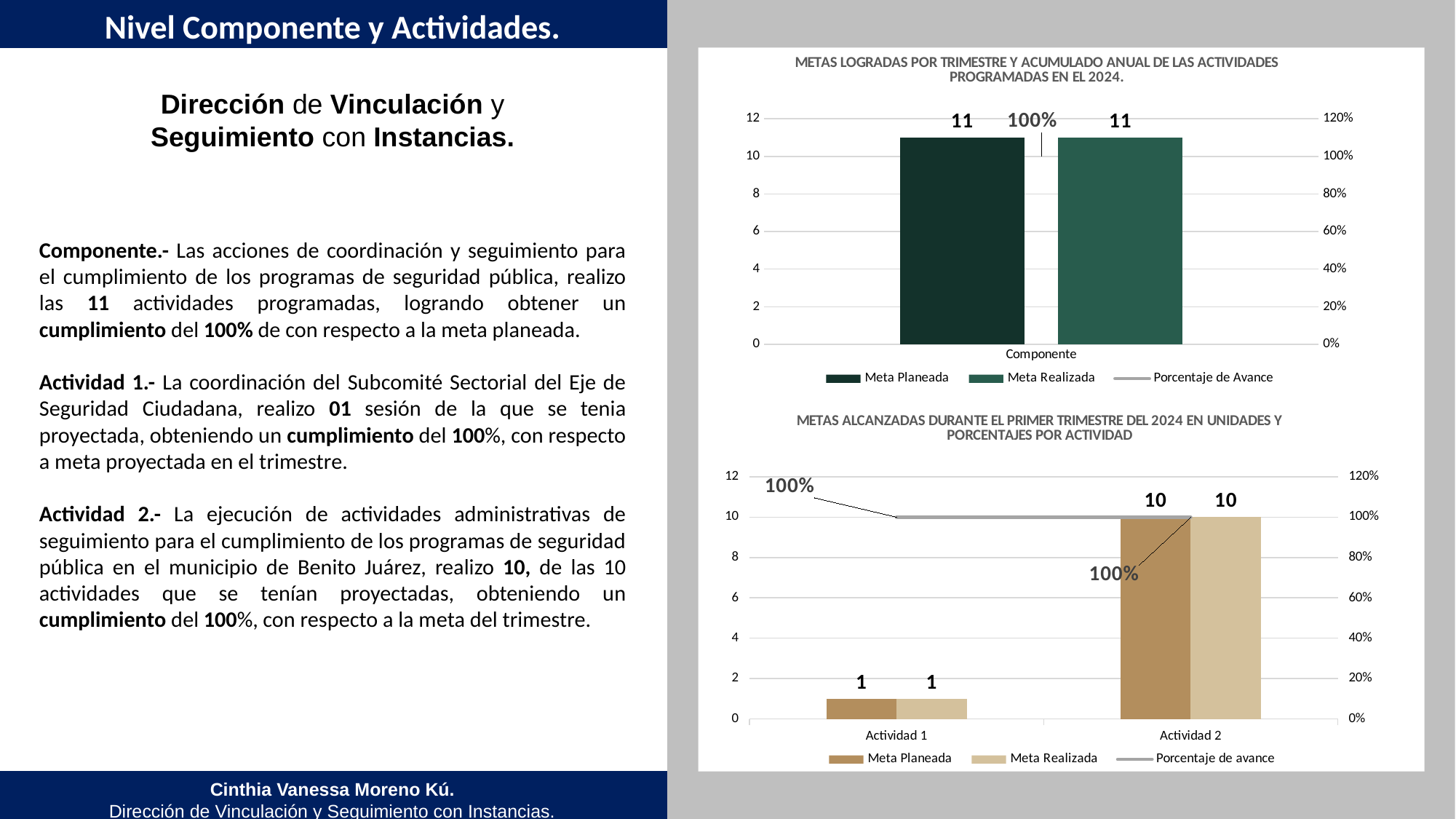

Nivel Componente y Actividades.

### Chart: METAS LOGRADAS POR TRIMESTRE Y ACUMULADO ANUAL DE LAS ACTIVIDADES PROGRAMADAS EN EL 2024.

| Category | Meta Planeada | Meta Realizada |  |
|---|---|---|---|
| Componente | 11.0 | 11.0 | 1.0 |
Dirección de Vinculación y Seguimiento con Instancias.
Componente.- Las acciones de coordinación y seguimiento para el cumplimiento de los programas de seguridad pública, realizo las 11 actividades programadas, logrando obtener un cumplimiento del 100% de con respecto a la meta planeada.

Actividad 1.- La coordinación del Subcomité Sectorial del Eje de Seguridad Ciudadana, realizo 01 sesión de la que se tenia proyectada, obteniendo un cumplimiento del 100%, con respecto a meta proyectada en el trimestre.

Actividad 2.- La ejecución de actividades administrativas de seguimiento para el cumplimiento de los programas de seguridad pública en el municipio de Benito Juárez, realizo 10, de las 10 actividades que se tenían proyectadas, obteniendo un cumplimiento del 100%, con respecto a la meta del trimestre.

### Chart: METAS ALCANZADAS DURANTE EL PRIMER TRIMESTRE DEL 2024 EN UNIDADES Y PORCENTAJES POR ACTIVIDAD

| Category | Meta Planeada | Meta Realizada |  |
|---|---|---|---|
| Actividad 1 | 1.0 | 1.0 | 1.0 |
| Actividad 2 | 10.0 | 10.0 | 1.0 |
Cinthia Vanessa Moreno Kú.
Dirección de Vinculación y Seguimiento con Instancias.